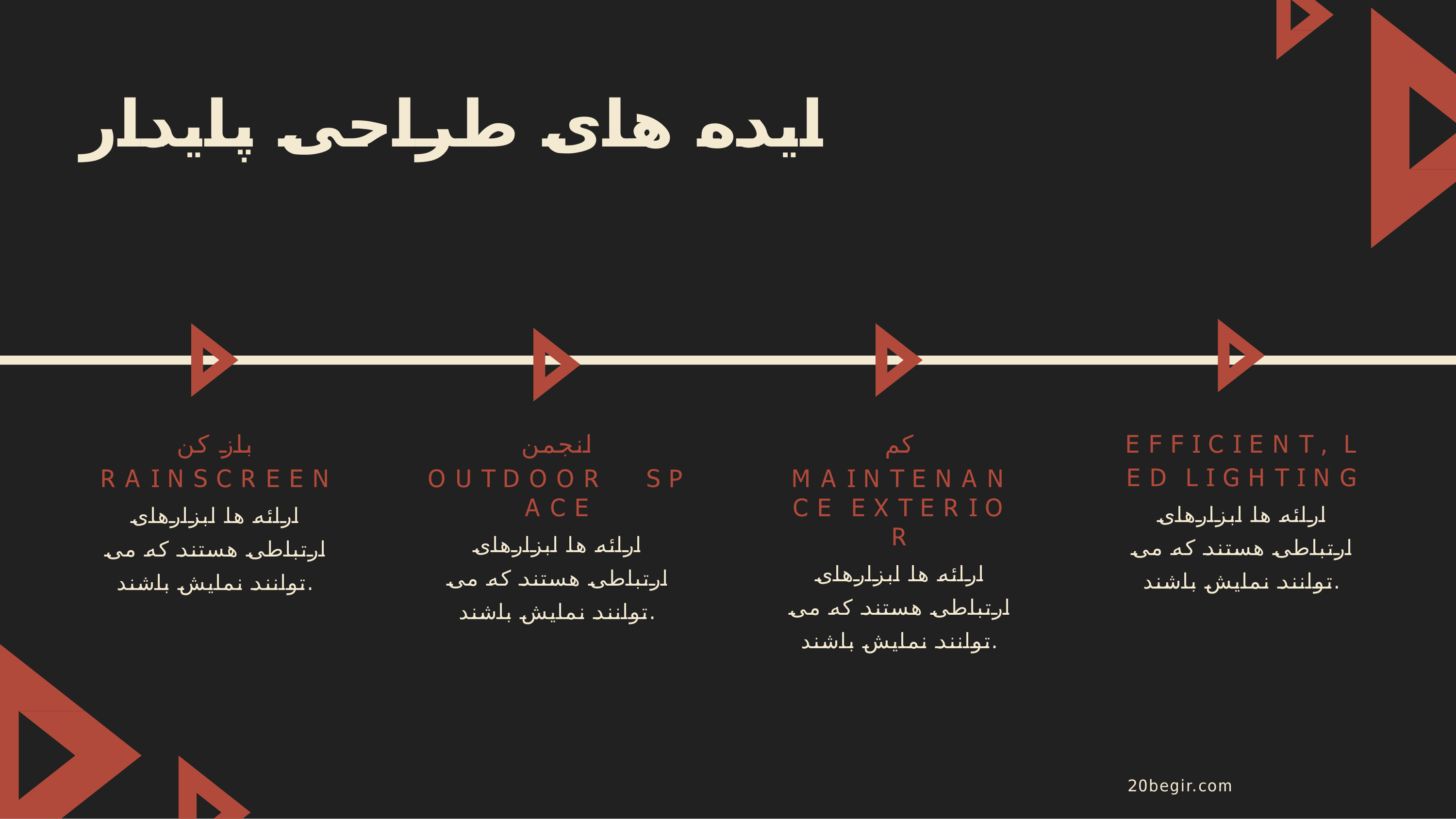

# ایده های طراحی پایدار

باز کن
R A I N S C R E E N
ارائه ها ابزارهای ارتباطی هستند که می توانند نمایش باشند.
انجمن
O U T D O O R	S P A C E
ارائه ها ابزارهای ارتباطی هستند که می توانند نمایش باشند.
کم
M A I N T E N A N C E  E X T E R I O R
ارائه ها ابزارهای ارتباطی هستند که می توانند نمایش باشند.
E F F I C I E N T ,	L E D  L I G H T I N G
ارائه ها ابزارهای ارتباطی هستند که می توانند نمایش باشند.

20begir.com